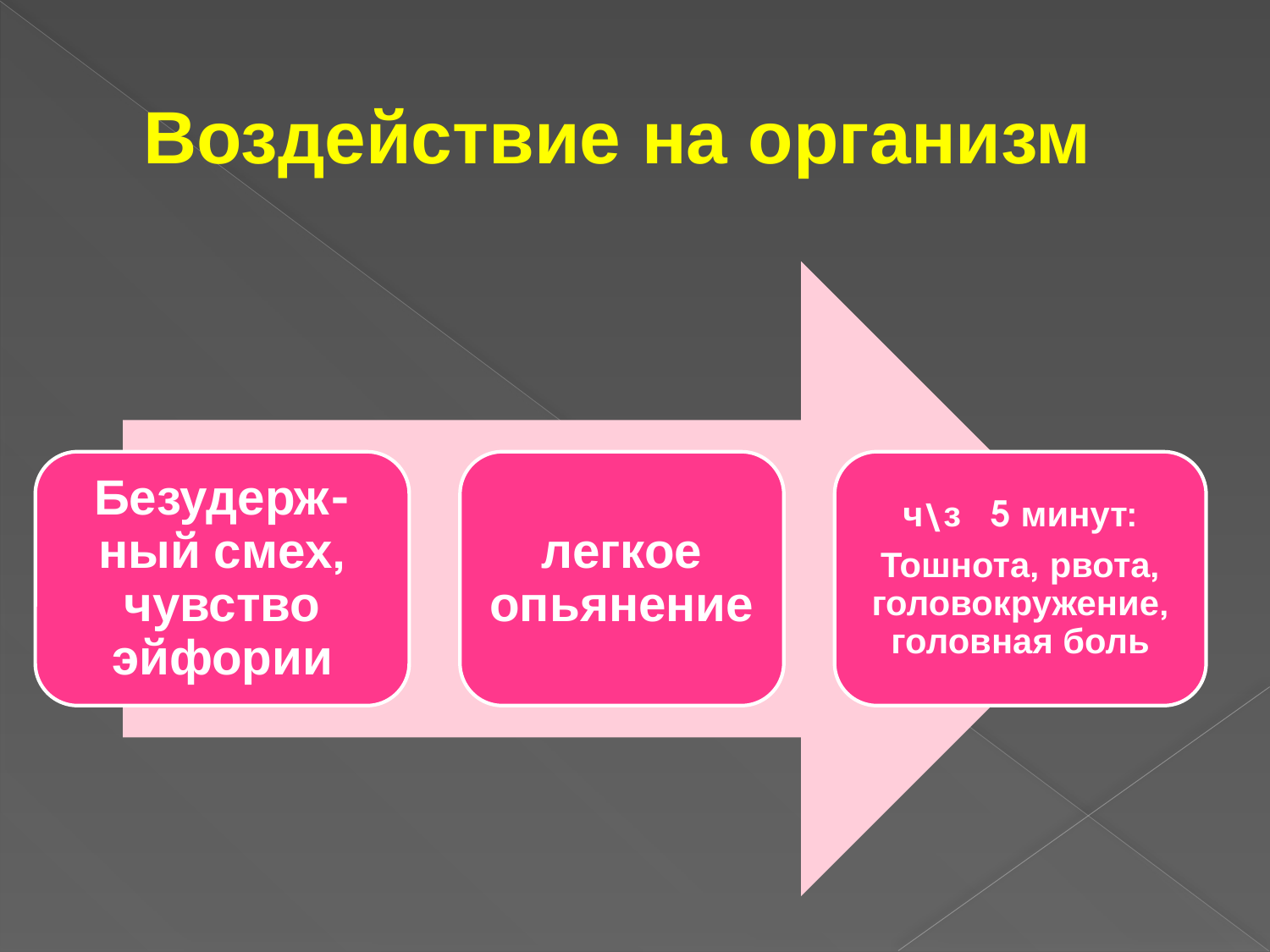

# Воздействие на организм
Безудерж-ный смех, чувство эйфории
легкое опьянение
ч\з   5 минут:
Тошнота, рвота, головокружение, головная боль